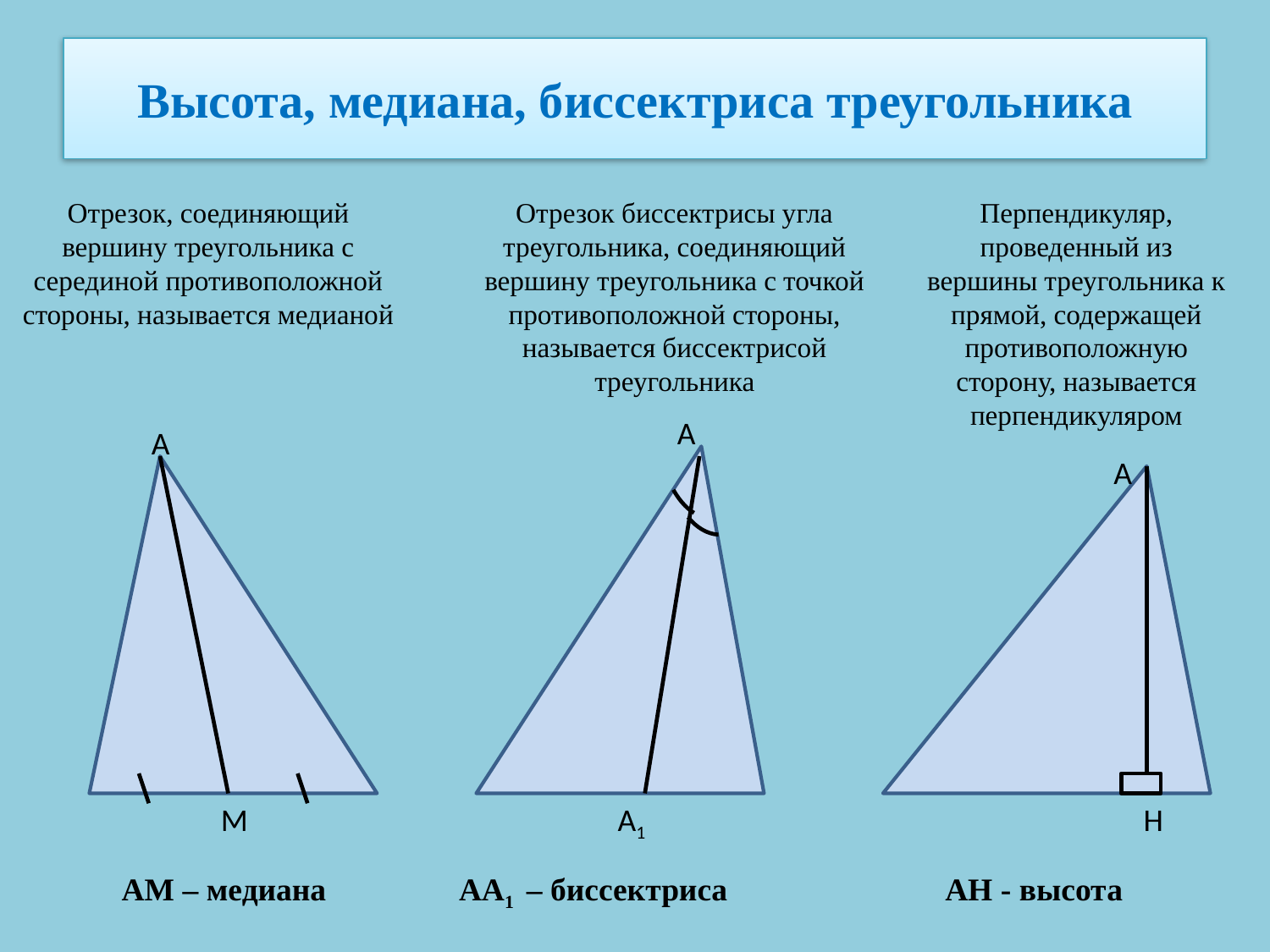

# Высота, медиана, биссектриса треугольника
Отрезок, соединяющий вершину треугольника с серединой противоположной стороны, называется медианой
Отрезок биссектрисы угла треугольника, соединяющий вершину треугольника с точкой противоположной стороны, называется биссектрисой треугольника
Перпендикуляр, проведенный из вершины треугольника к прямой, содержащей противоположную сторону, называется перпендикуляром
А
А

А

М
А1
Н
АМ – медиана
АА1  – биссектриса
АН - высота